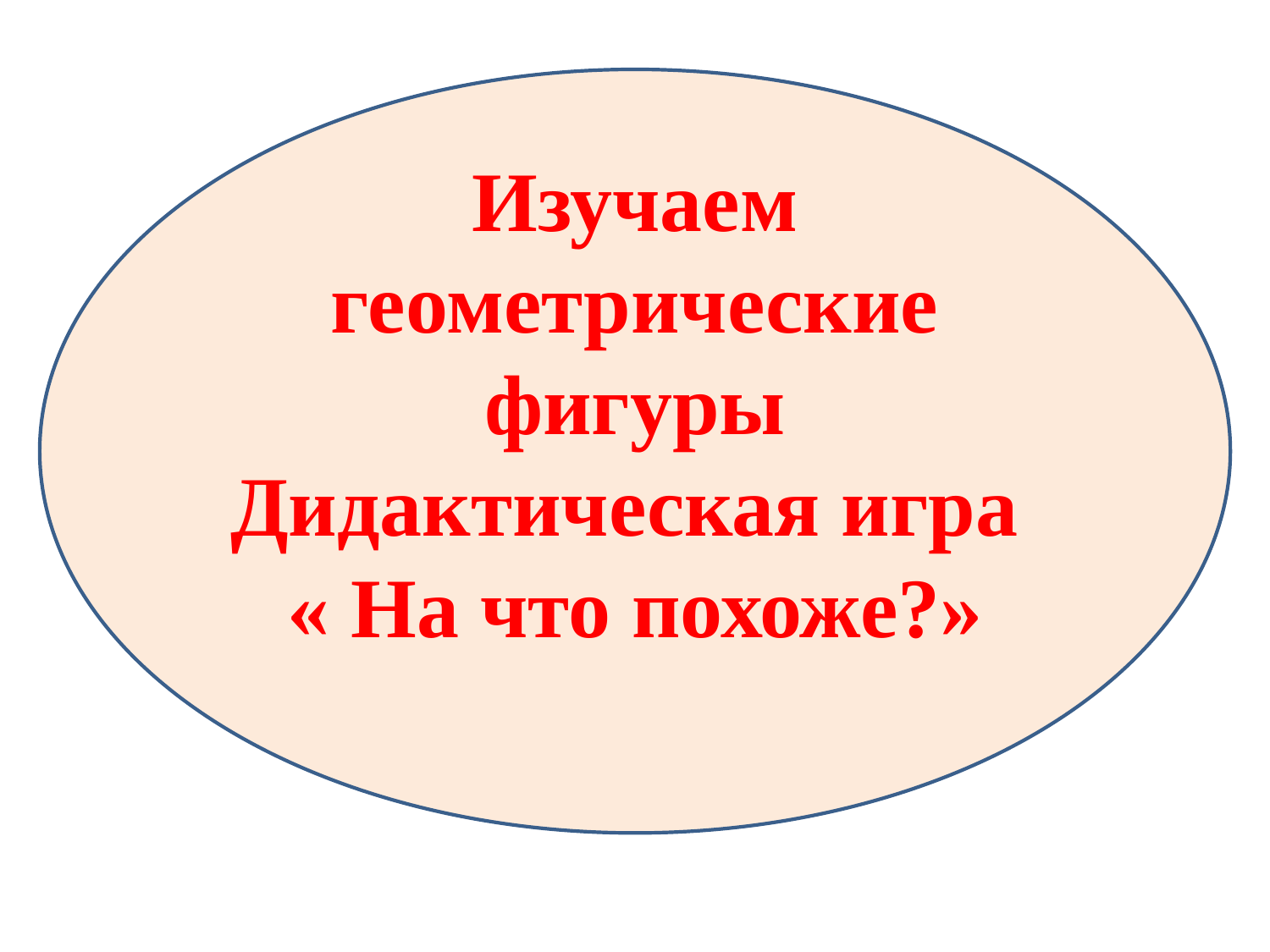

#
Изучаем геометрические фигуры
Дидактическая игра
« На что похоже?»